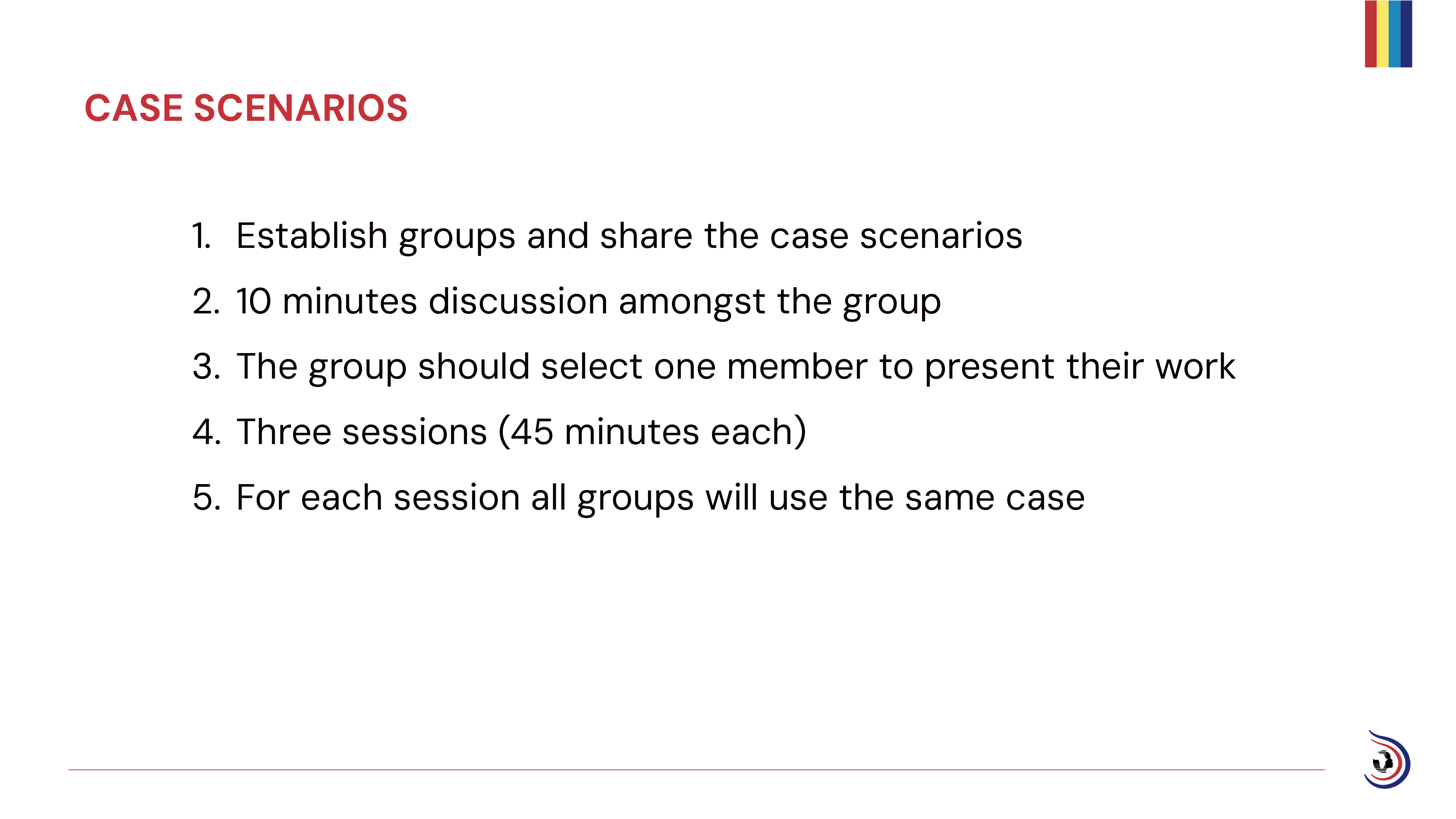

# CASE SCENARIOS
Establish groups and share the case scenarios
10 minutes discussion amongst the group
The group should select one member to present their work
Three sessions (45 minutes each)
For each session all groups will use the same case